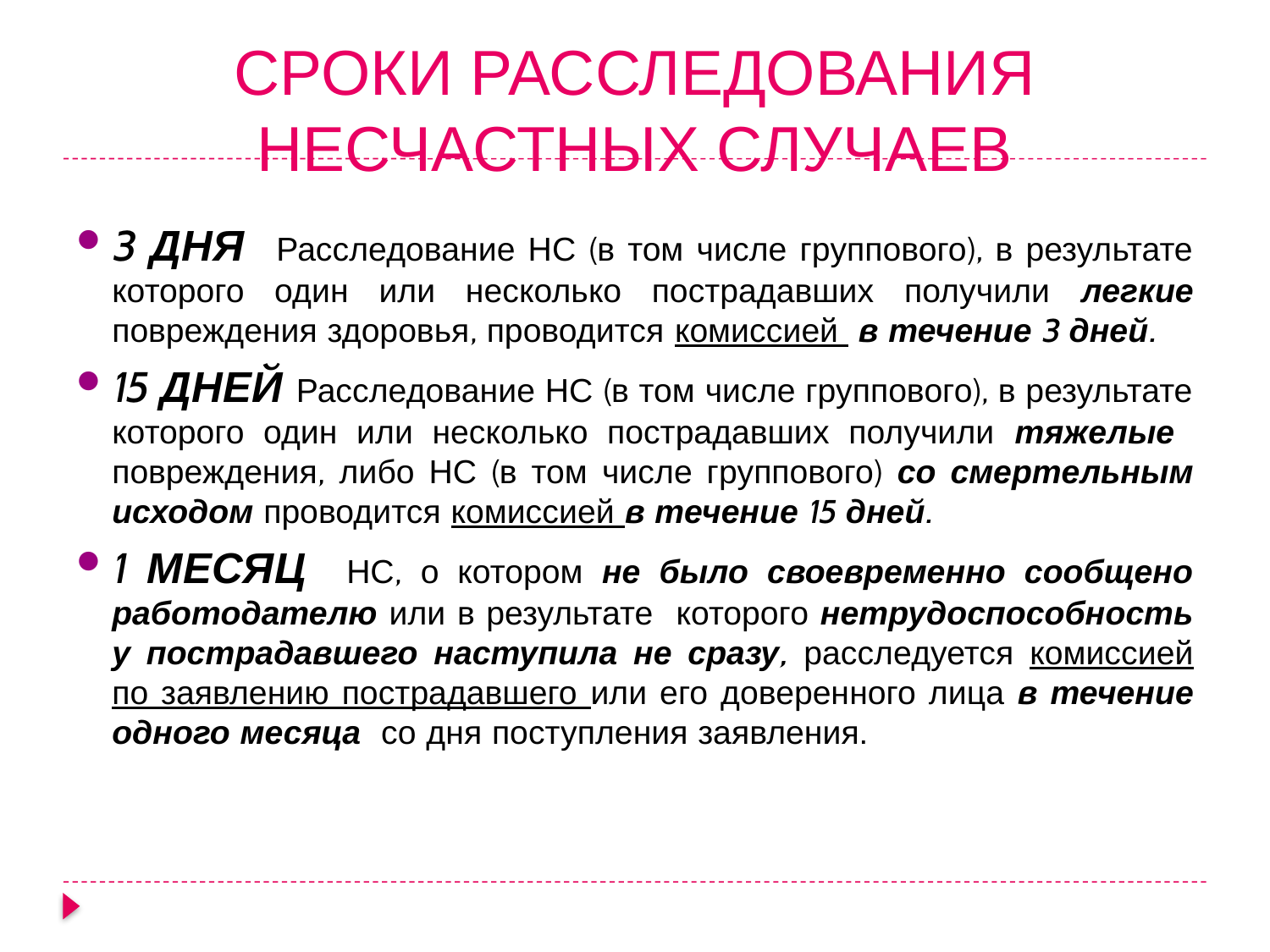

# СРОКИ РАССЛЕДОВАНИЯ НЕСЧАСТНЫХ СЛУЧАЕВ
3 ДНЯ  Расследование НС (в том числе группового), в результате которого один или несколько пострадавших получили легкие повреждения здоровья, проводится комиссией  в течение 3 дней.
15 ДНЕЙ Расследование НС (в том числе группового), в результате которого один или несколько пострадавших получили тяжелые  повреждения, либо НС (в том числе группового) со смертельным исходом проводится комиссией в течение 15 дней.
1 МЕСЯЦ  НС, о котором не было своевременно сообщено работодателю или в результате  которого нетрудоспособность у пострадавшего наступила не сразу, расследуется комиссией по заявлению пострадавшего или его доверенного лица в течение одного месяца  со дня поступления заявления.